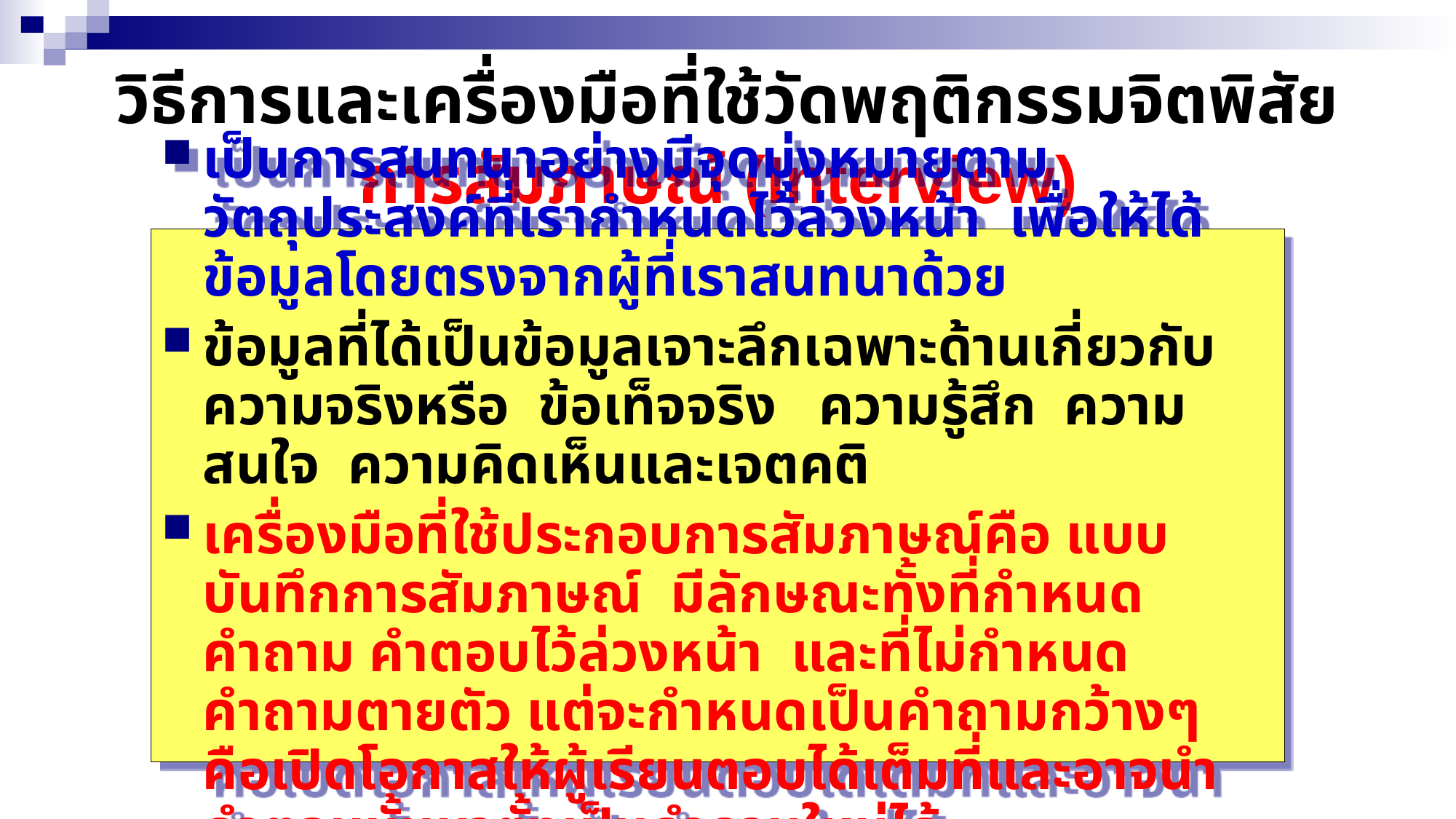

# วิธีการและเครื่องมือที่ใช้วัดพฤติกรรมจิตพิสัย การสัมภาษณ์ (Interview)
เป็นการสนทนาอย่างมีจุดมุ่งหมายตามวัตถุประสงค์ที่เรากำหนดไว้ล่วงหน้า  เพื่อให้ได้ข้อมูลโดยตรงจากผู้ที่เราสนทนาด้วย
ข้อมูลที่ได้เป็นข้อมูลเจาะลึกเฉพาะด้านเกี่ยวกับความจริงหรือ  ข้อเท็จจริง   ความรู้สึก  ความสนใจ  ความคิดเห็นและเจตคติ
เครื่องมือที่ใช้ประกอบการสัมภาษณ์คือ แบบบันทึกการสัมภาษณ์  มีลักษณะทั้งที่กำหนดคำถาม คำตอบไว้ล่วงหน้า  และที่ไม่กำหนดคำถามตายตัว แต่จะกำหนดเป็นคำถามกว้างๆ   คือเปิดโอกาสให้ผู้เรียนตอบได้เต็มที่และอาจนำคำตอบนั้นมาตั้งเป็นคำถามใหม่ได้